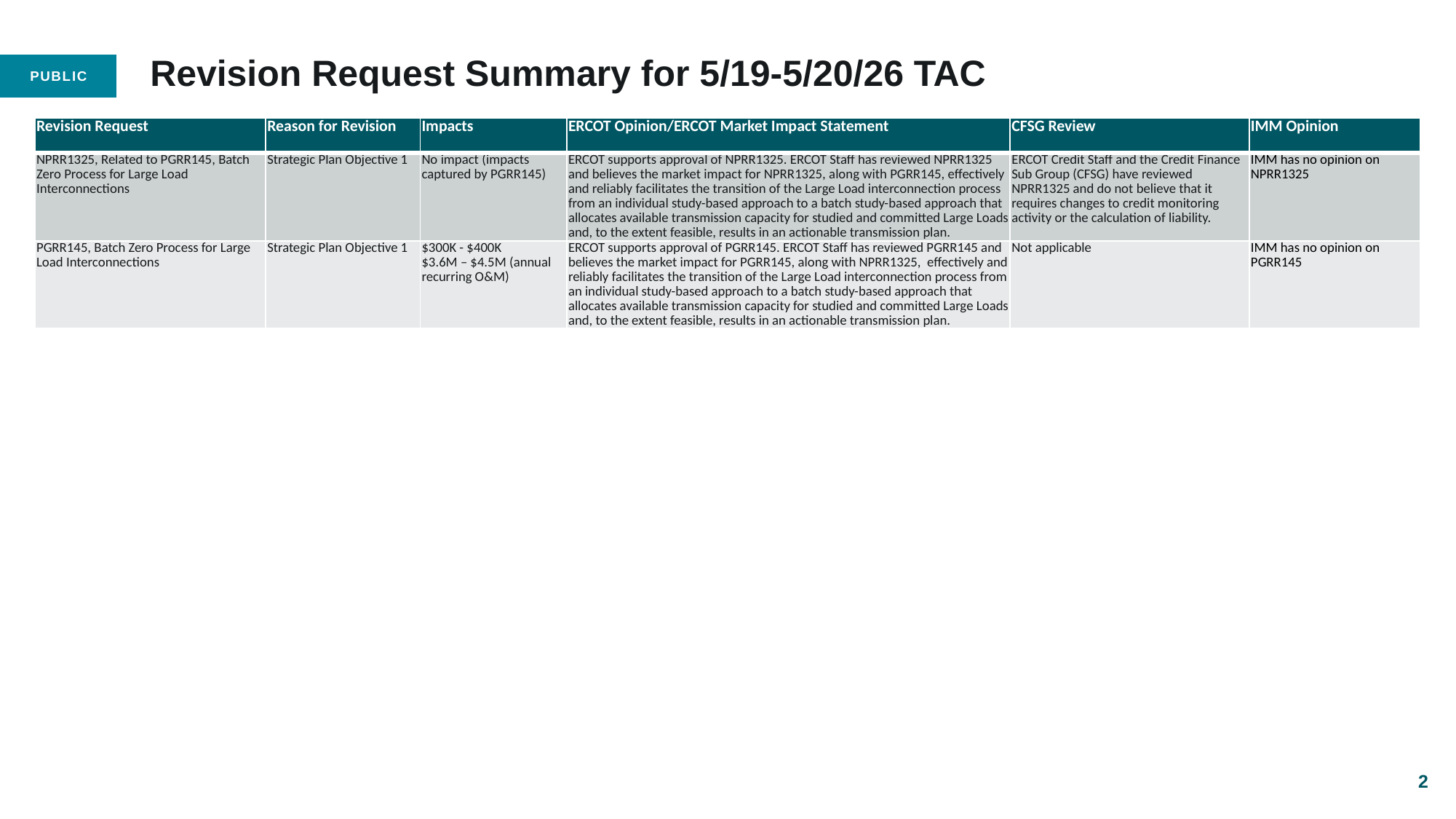

# Revision Request Summary for 5/19-5/20/26 TAC
| Revision Request | Reason for Revision | Impacts | ERCOT Opinion/ERCOT Market Impact Statement | CFSG Review | IMM Opinion |
| --- | --- | --- | --- | --- | --- |
| NPRR1325, Related to PGRR145, Batch Zero Process for Large Load Interconnections | Strategic Plan Objective 1 | No impact (impacts captured by PGRR145) | ERCOT supports approval of NPRR1325. ERCOT Staff has reviewed NPRR1325 and believes the market impact for NPRR1325, along with PGRR145, effectively and reliably facilitates the transition of the Large Load interconnection process from an individual study-based approach to a batch study-based approach that allocates available transmission capacity for studied and committed Large Loads and, to the extent feasible, results in an actionable transmission plan. | ERCOT Credit Staff and the Credit Finance Sub Group (CFSG) have reviewed NPRR1325 and do not believe that it requires changes to credit monitoring activity or the calculation of liability. | IMM has no opinion on NPRR1325 |
| PGRR145, Batch Zero Process for Large Load Interconnections | Strategic Plan Objective 1 | $300K - $400K $3.6M – $4.5M (annual recurring O&M) | ERCOT supports approval of PGRR145. ERCOT Staff has reviewed PGRR145 and believes the market impact for PGRR145, along with NPRR1325, effectively and reliably facilitates the transition of the Large Load interconnection process from an individual study-based approach to a batch study-based approach that allocates available transmission capacity for studied and committed Large Loads and, to the extent feasible, results in an actionable transmission plan. | Not applicable | IMM has no opinion on PGRR145 |
2